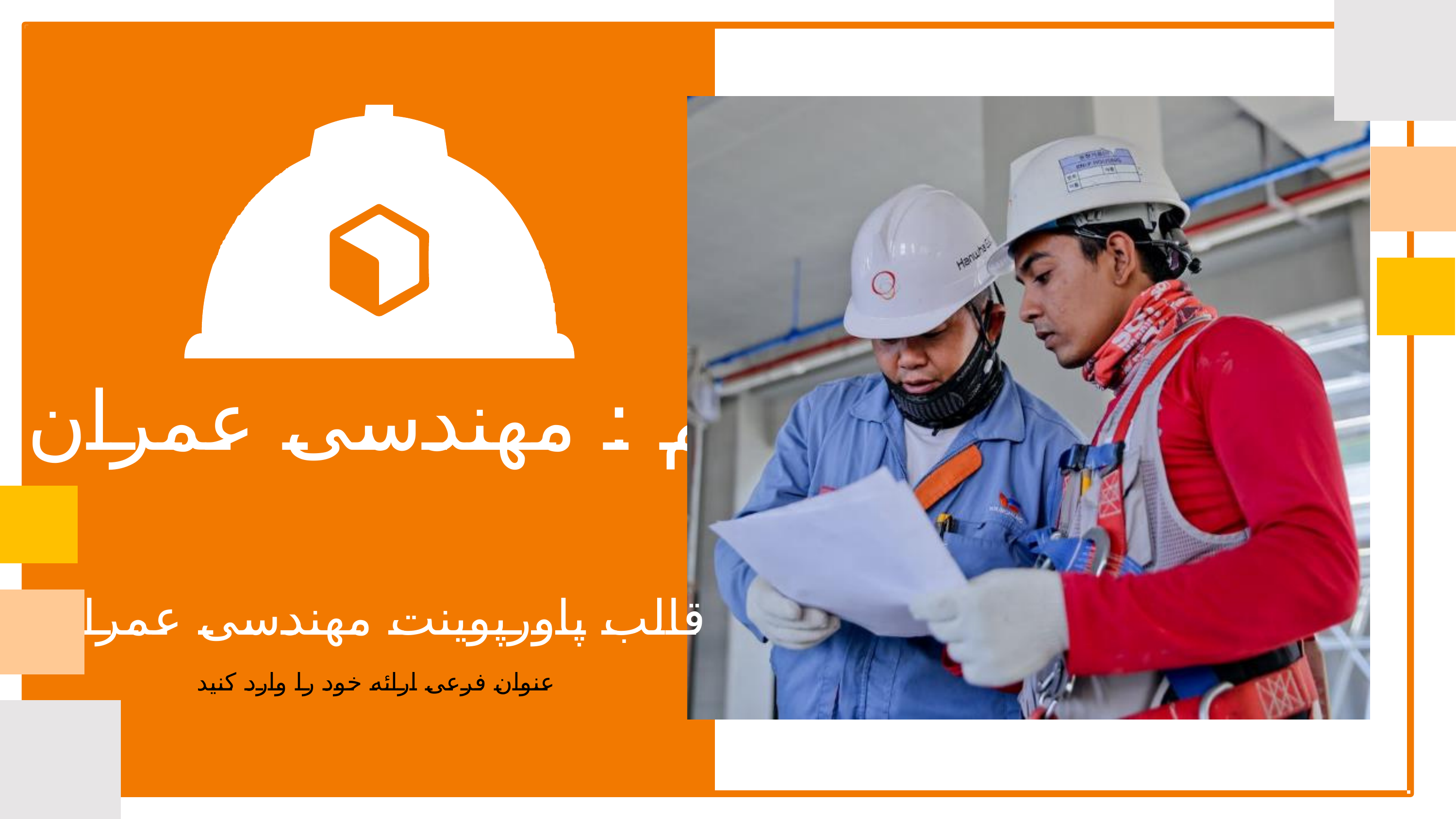

تم : مهندسی عمران

قالب پاورپوینت مهندسی عمران

عنوان فرعی ارائه خود را وارد کنید